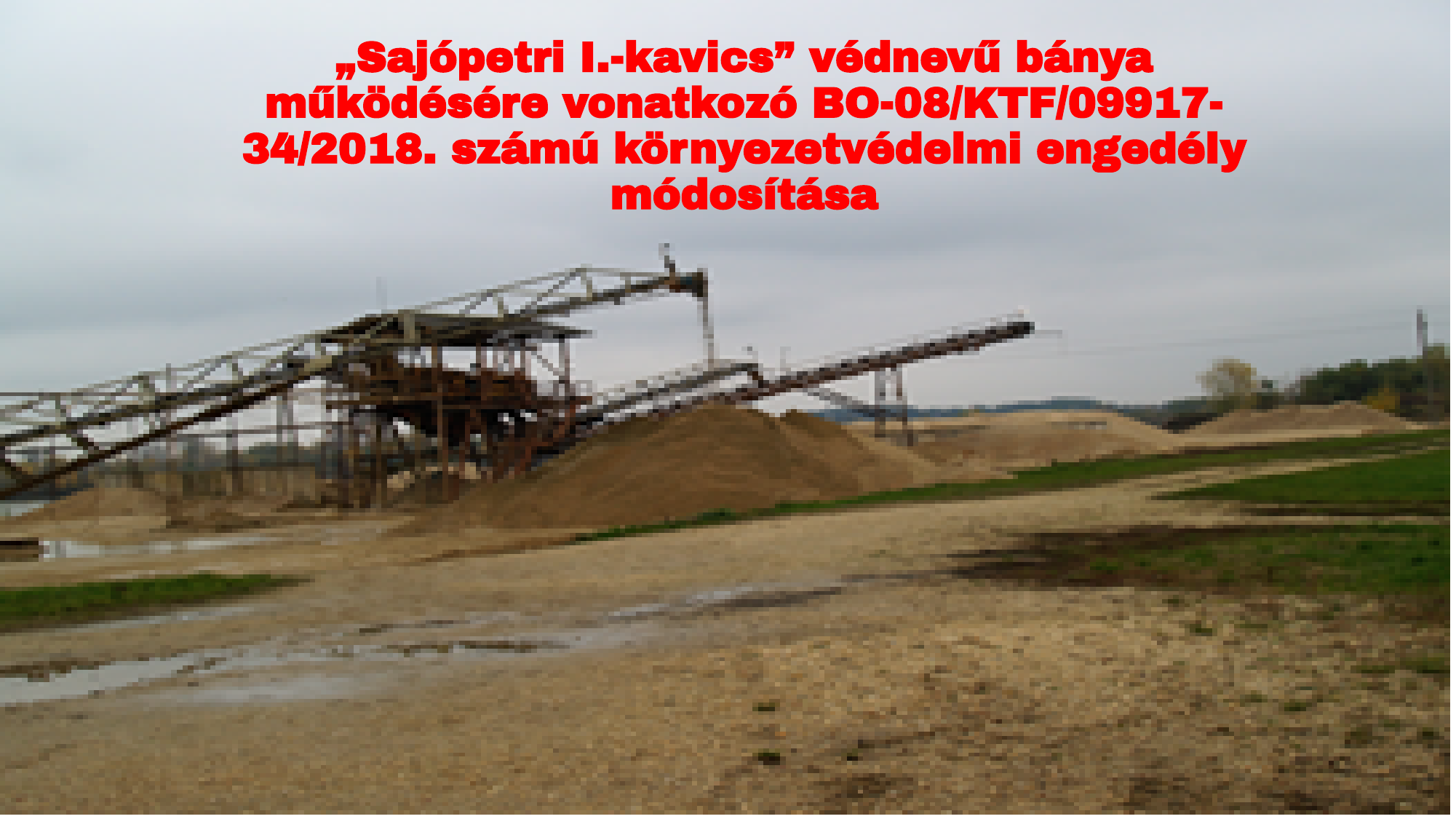

# „Sajópetri I.-kavics” védnevű bánya működésére vonatkozó BO-08/KTF/09917-34/2018. számú környezetvédelmi engedély módosítása